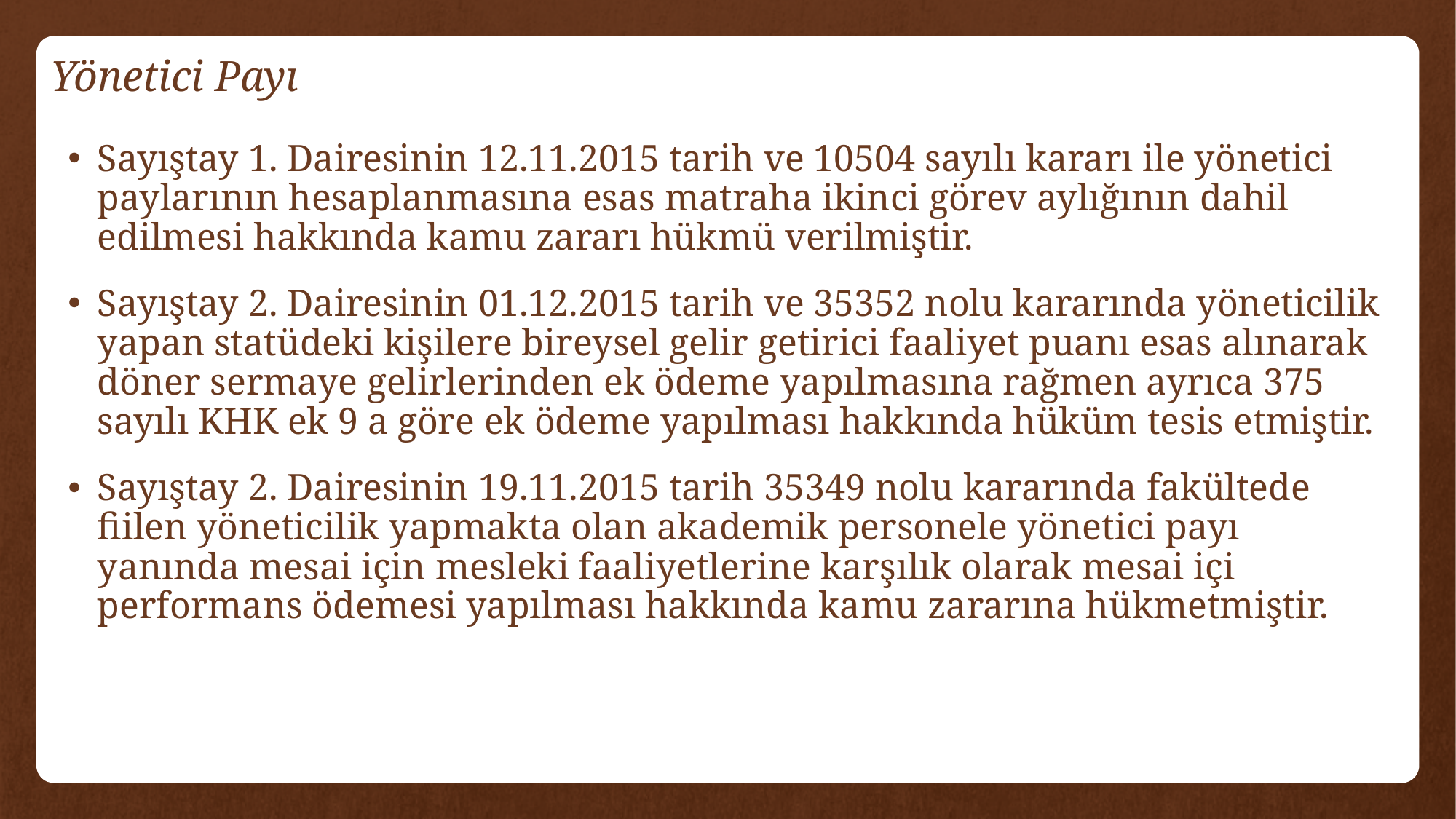

# Yönetici Payı
Sayıştay 1. Dairesinin 12.11.2015 tarih ve 10504 sayılı kararı ile yönetici paylarının hesaplanmasına esas matraha ikinci görev aylığının dahil edilmesi hakkında kamu zararı hükmü verilmiştir.
Sayıştay 2. Dairesinin 01.12.2015 tarih ve 35352 nolu kararında yöneticilik yapan statüdeki kişilere bireysel gelir getirici faaliyet puanı esas alınarak döner sermaye gelirlerinden ek ödeme yapılmasına rağmen ayrıca 375 sayılı KHK ek 9 a göre ek ödeme yapılması hakkında hüküm tesis etmiştir.
Sayıştay 2. Dairesinin 19.11.2015 tarih 35349 nolu kararında fakültede fiilen yöneticilik yapmakta olan akademik personele yönetici payı yanında mesai için mesleki faaliyetlerine karşılık olarak mesai içi performans ödemesi yapılması hakkında kamu zararına hükmetmiştir.